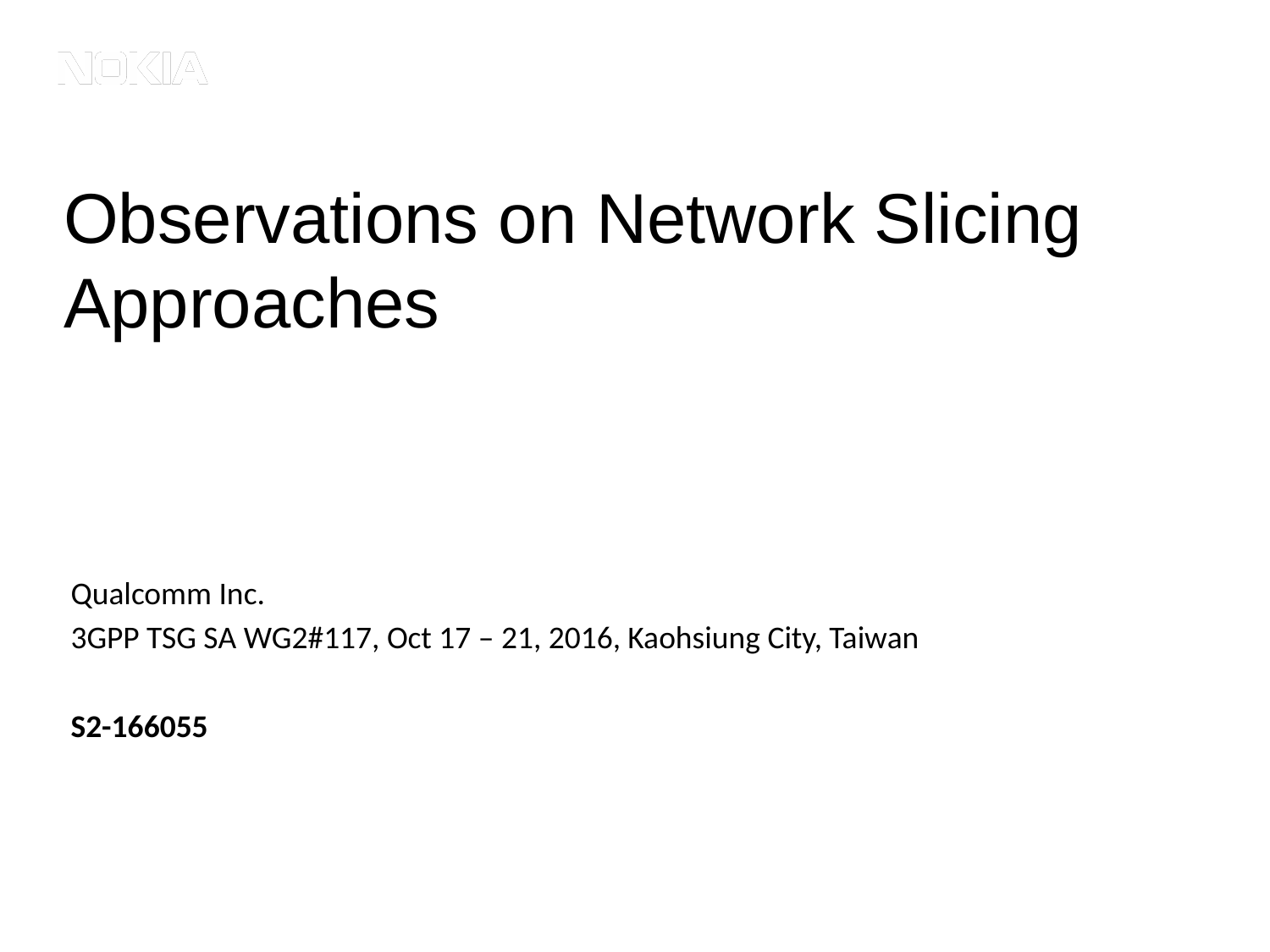

Observations on Network Slicing Approaches
Qualcomm Inc.
3GPP TSG SA WG2#117, Oct 17 – 21, 2016, Kaohsiung City, Taiwan

S2-166055
SA2#117, Oct 17 – 21, 2016, Kaohsiung City, Taiwan    S2-165696